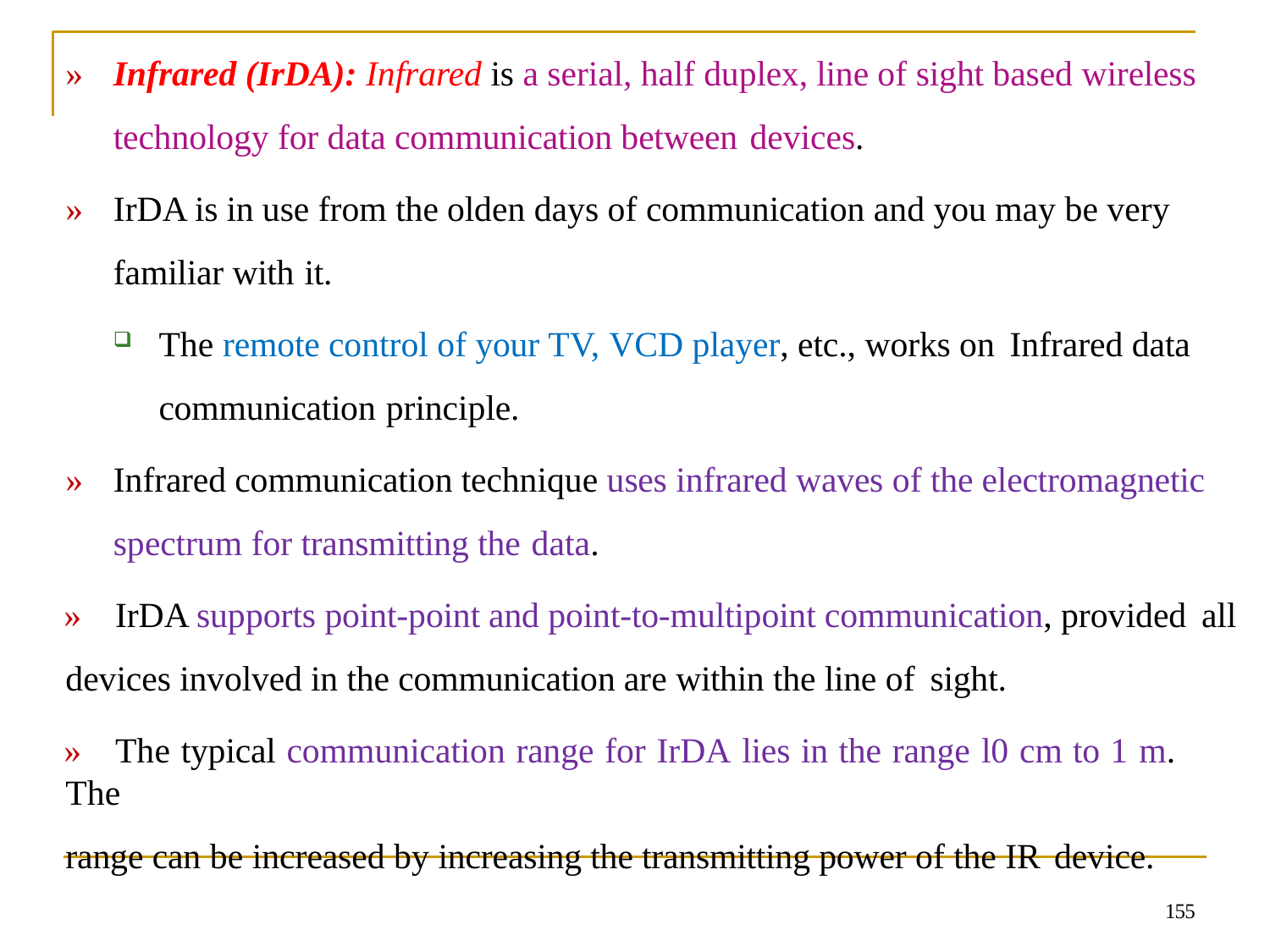

»	Infrared (IrDA): Infrared is a serial, half duplex, line of sight based wireless  technology for data communication between devices.
»	IrDA is in use from the olden days of communication and you may be very  familiar with it.
The remote control of your TV, VCD player, etc., works on Infrared data
communication principle.
»	Infrared communication technique uses infrared waves of the electromagnetic  spectrum for transmitting the data.
»	IrDA supports point-point and point-to-multipoint communication, provided all
devices involved in the communication are within the line of sight.
»	The typical communication range for IrDA lies in the range l0 cm to 1 m. The
range can be increased by increasing the transmitting power of the IR device.
155